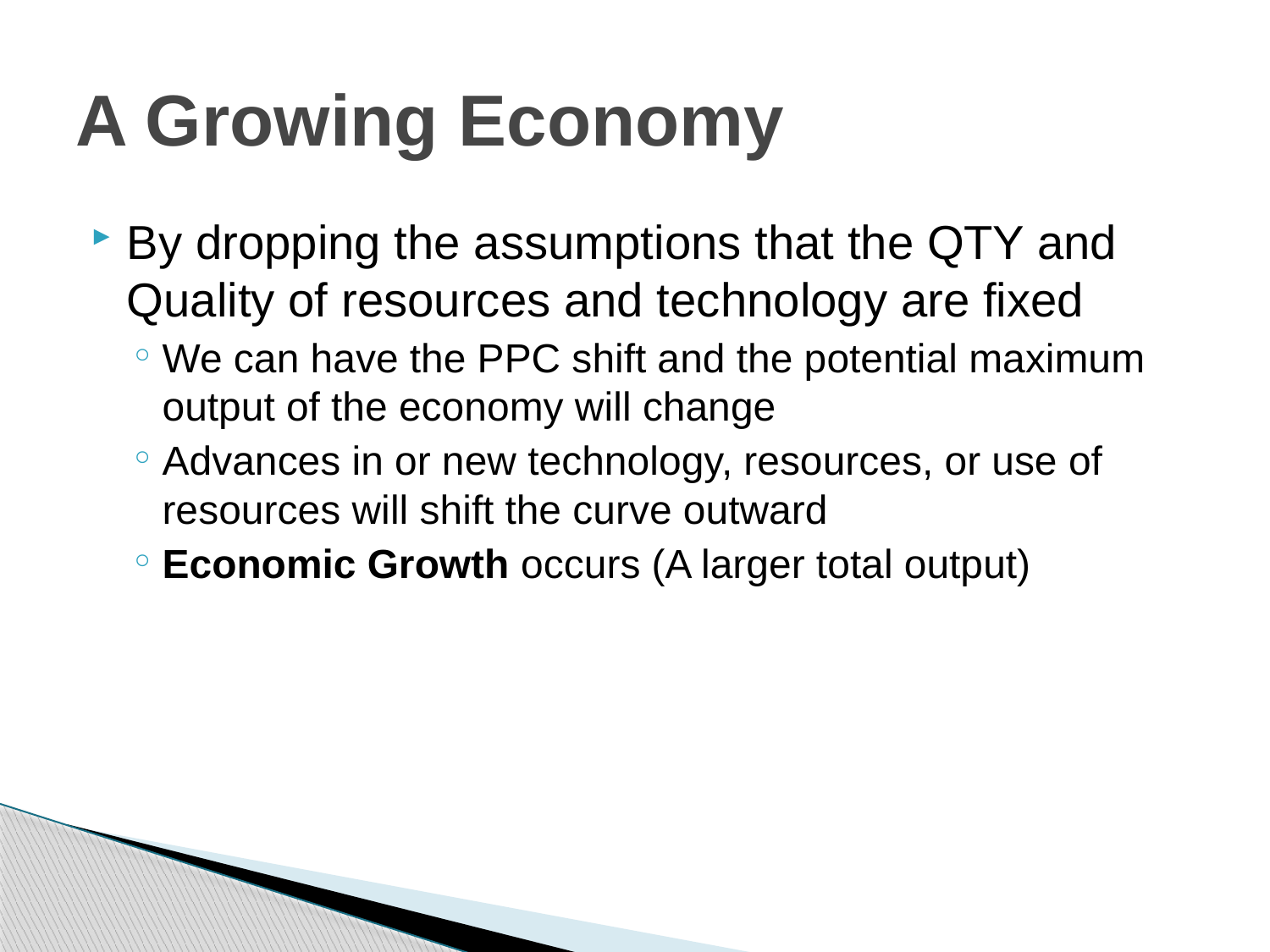

# A Growing Economy
By dropping the assumptions that the QTY and Quality of resources and technology are fixed
We can have the PPC shift and the potential maximum output of the economy will change
Advances in or new technology, resources, or use of resources will shift the curve outward
Economic Growth occurs (A larger total output)